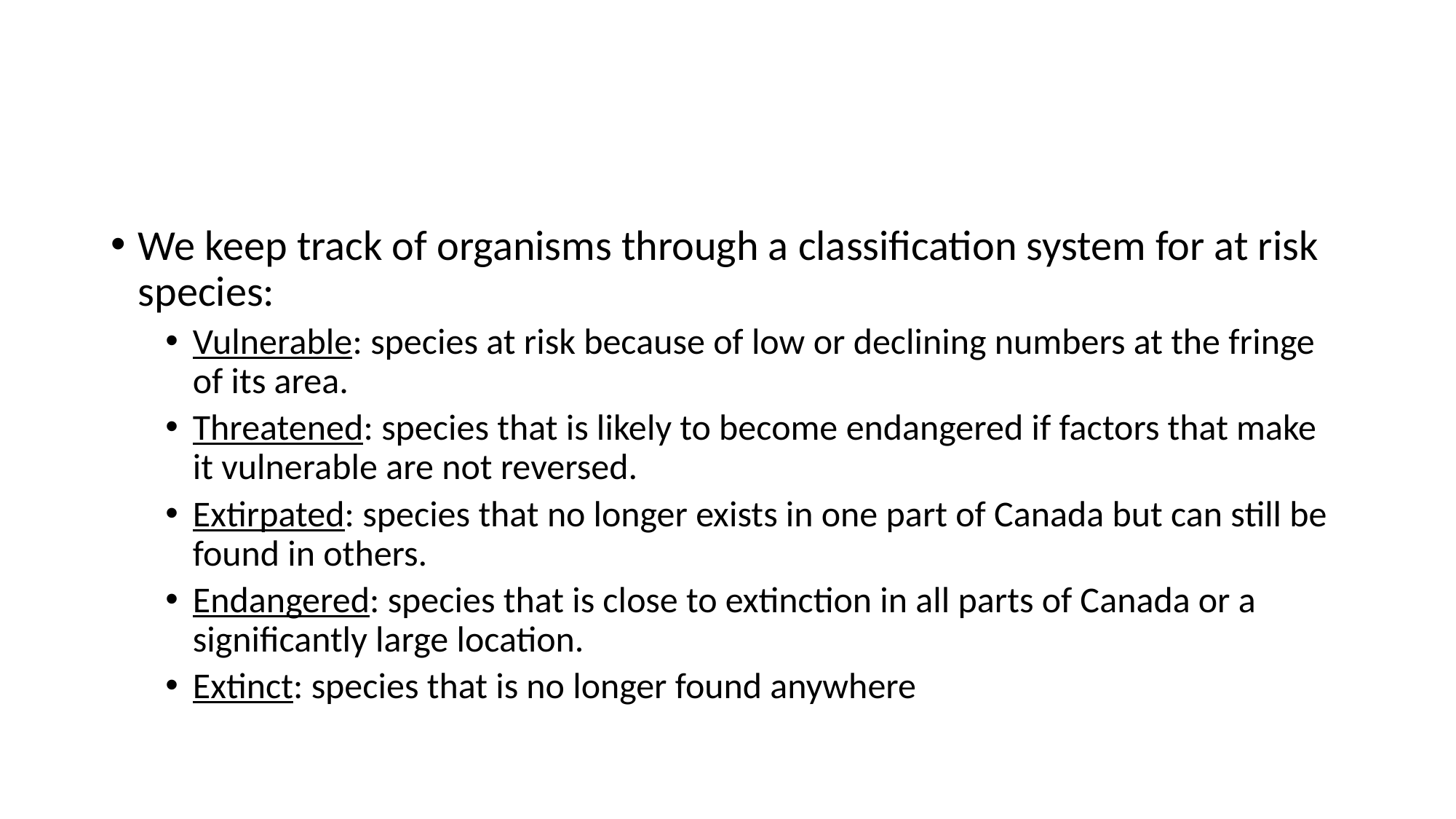

#
We keep track of organisms through a classification system for at risk species:
Vulnerable: species at risk because of low or declining numbers at the fringe of its area.
Threatened: species that is likely to become endangered if factors that make it vulnerable are not reversed.
Extirpated: species that no longer exists in one part of Canada but can still be found in others.
Endangered: species that is close to extinction in all parts of Canada or a significantly large location.
Extinct: species that is no longer found anywhere